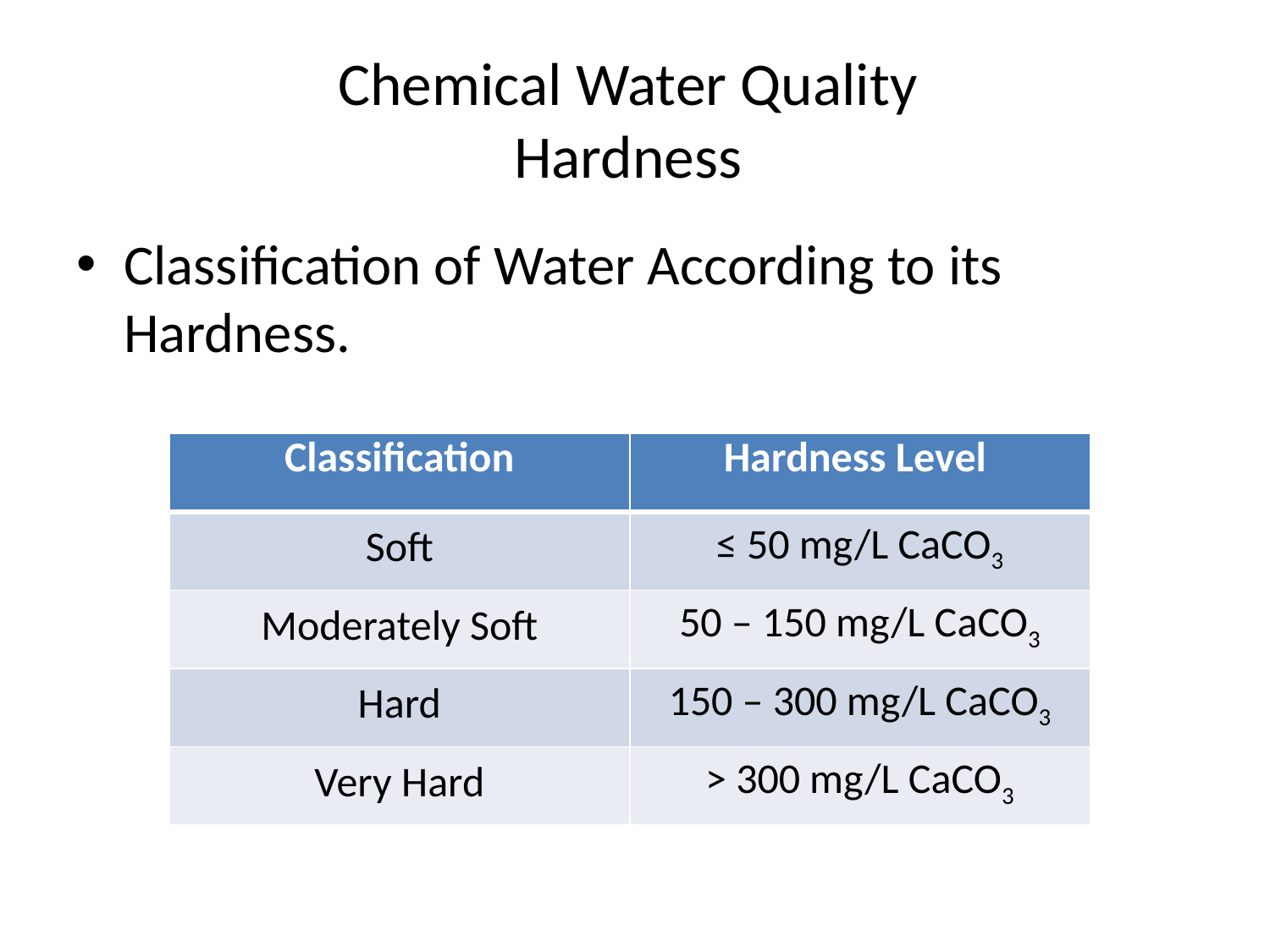

# Chemical Water Quality Hardness
Classification of Water According to its Hardness.

| Classification | Hardness Level |
| --- | --- |
| Soft | ≤ 50 mg/L CaCO3 |
| Moderately Soft | 50 – 150 mg/L CaCO3 |
| Hard | 150 – 300 mg/L CaCO3 |
| Very Hard | > 300 mg/L CaCO3 |